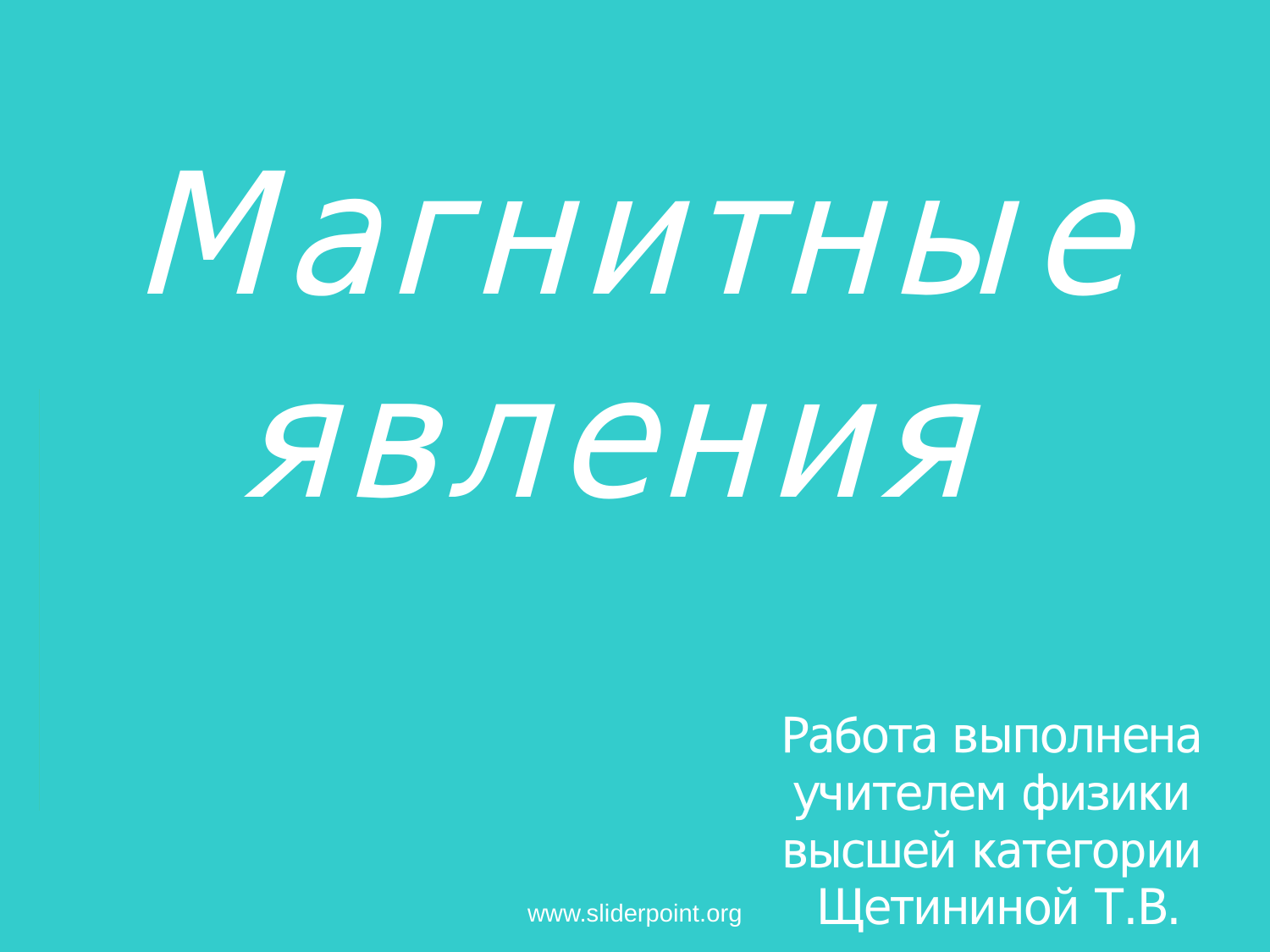

# Магнитные явления
Работа выполнена
учителем физики
высшей категории
Щетининой Т.В.
www.sliderpoint.org